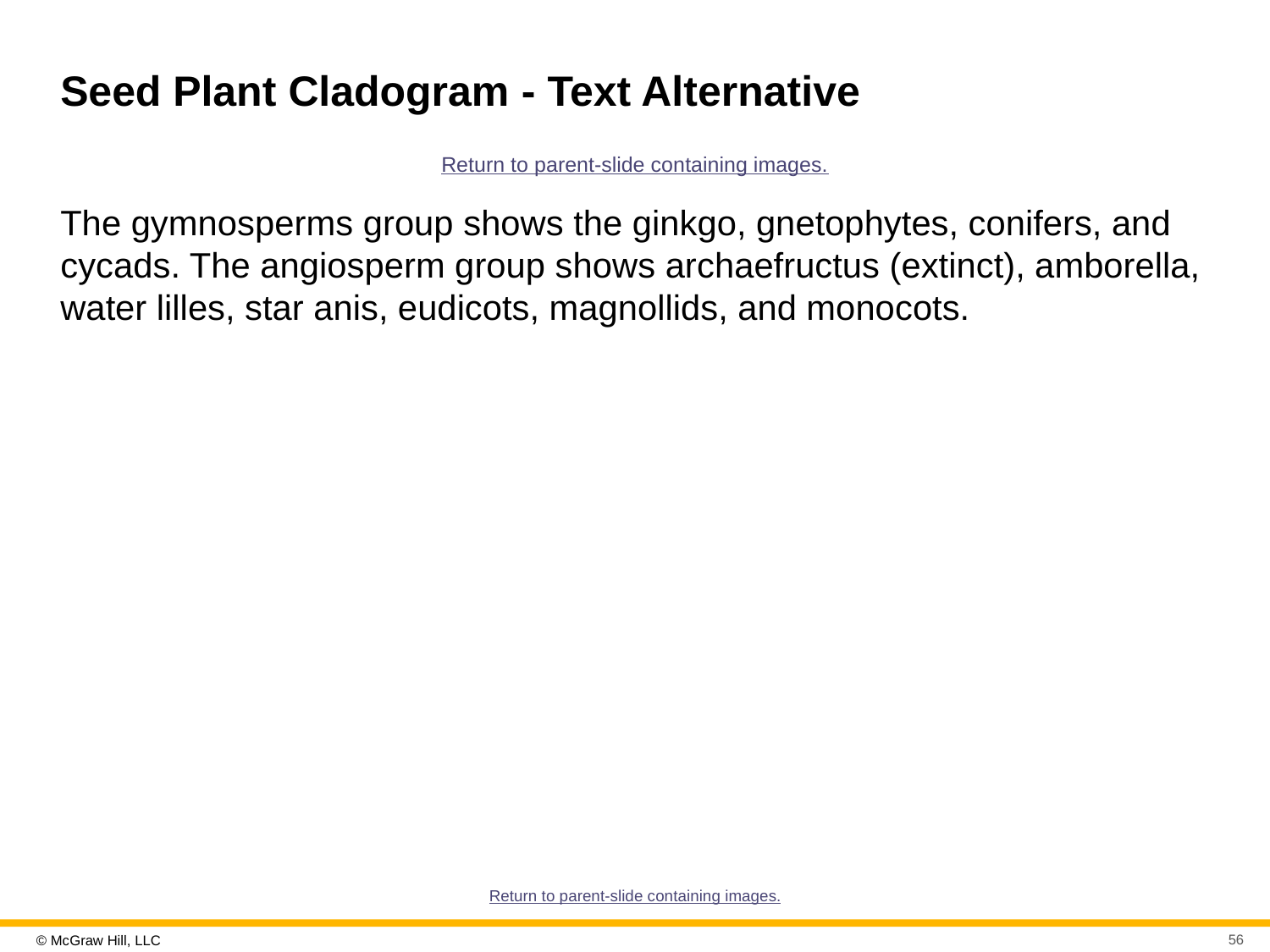

# Seed Plant Cladogram - Text Alternative
Return to parent-slide containing images.
The gymnosperms group shows the ginkgo, gnetophytes, conifers, and cycads. The angiosperm group shows archaefructus (extinct), amborella, water lilles, star anis, eudicots, magnollids, and monocots.
Return to parent-slide containing images.
56